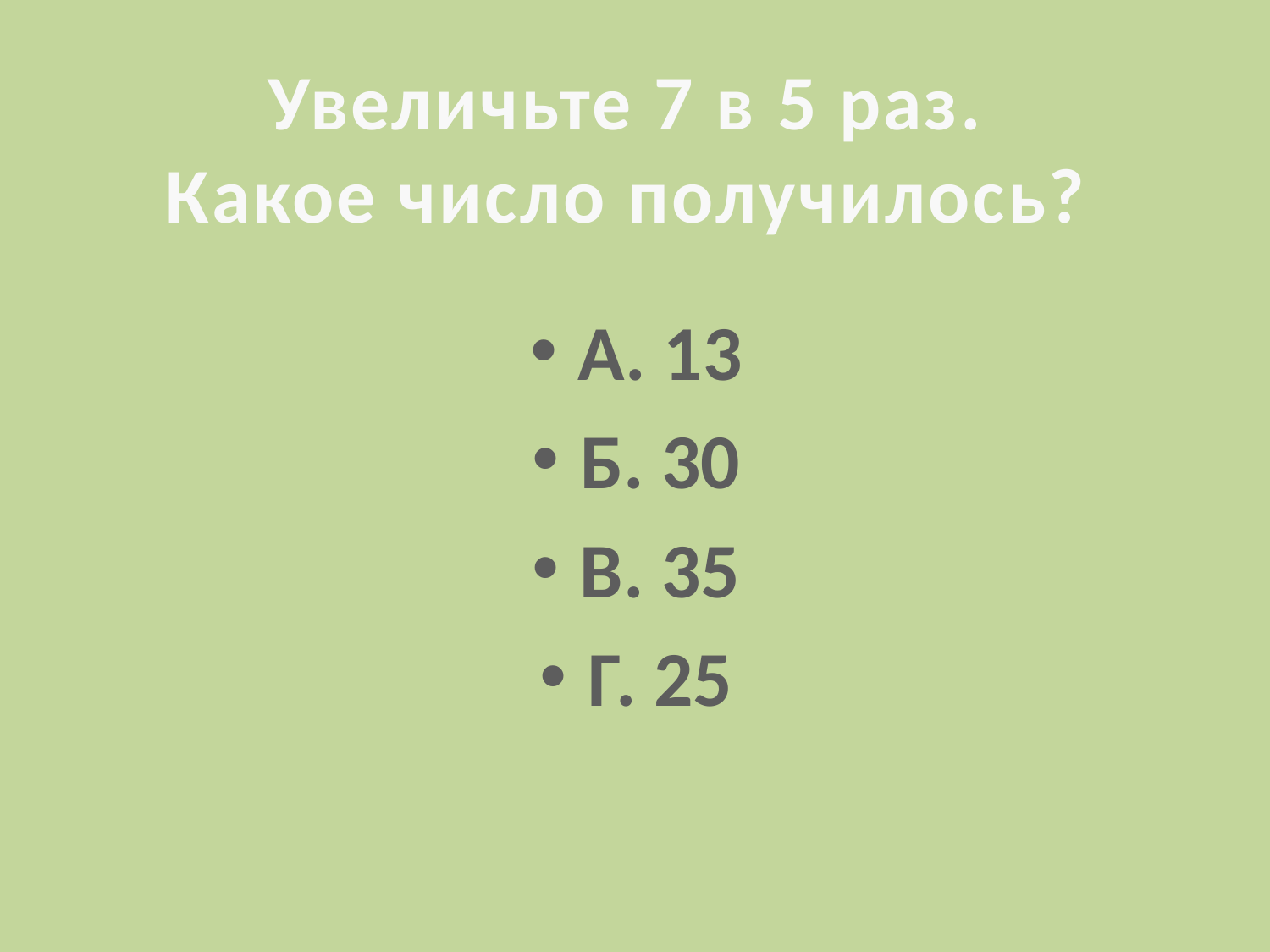

# Увеличьте 7 в 5 раз. Какое число получилось?
А. 13
Б. 30
В. 35
Г. 25